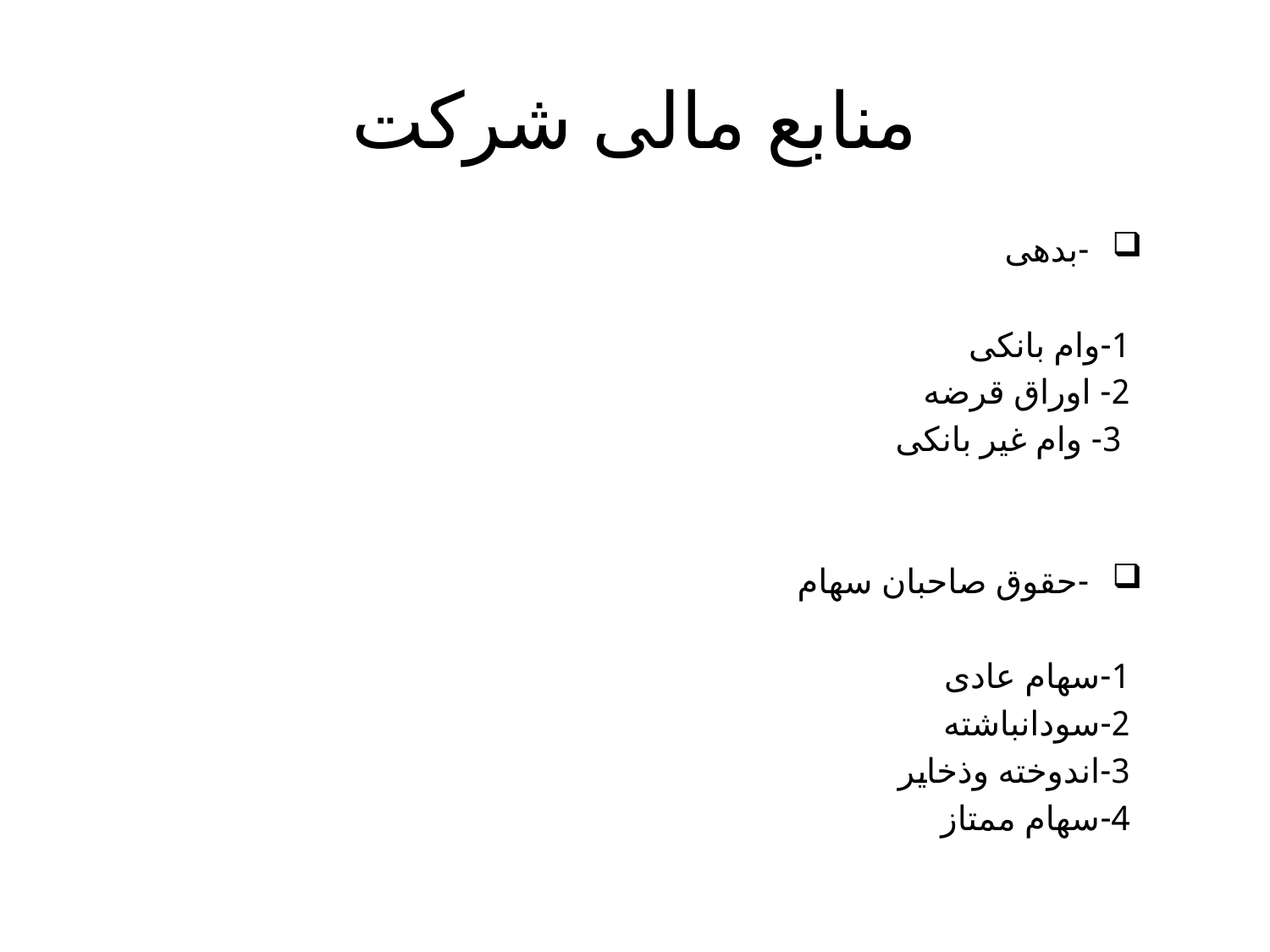

# منابع مالی شرکت
-بدهی

1-وام بانکی
2- اوراق قرضه
 3- وام غیر بانکی

-حقوق صاحبان سهام

1-سهام عادی
2-سودانباشته
3-اندوخته وذخایر
4-سهام ممتاز